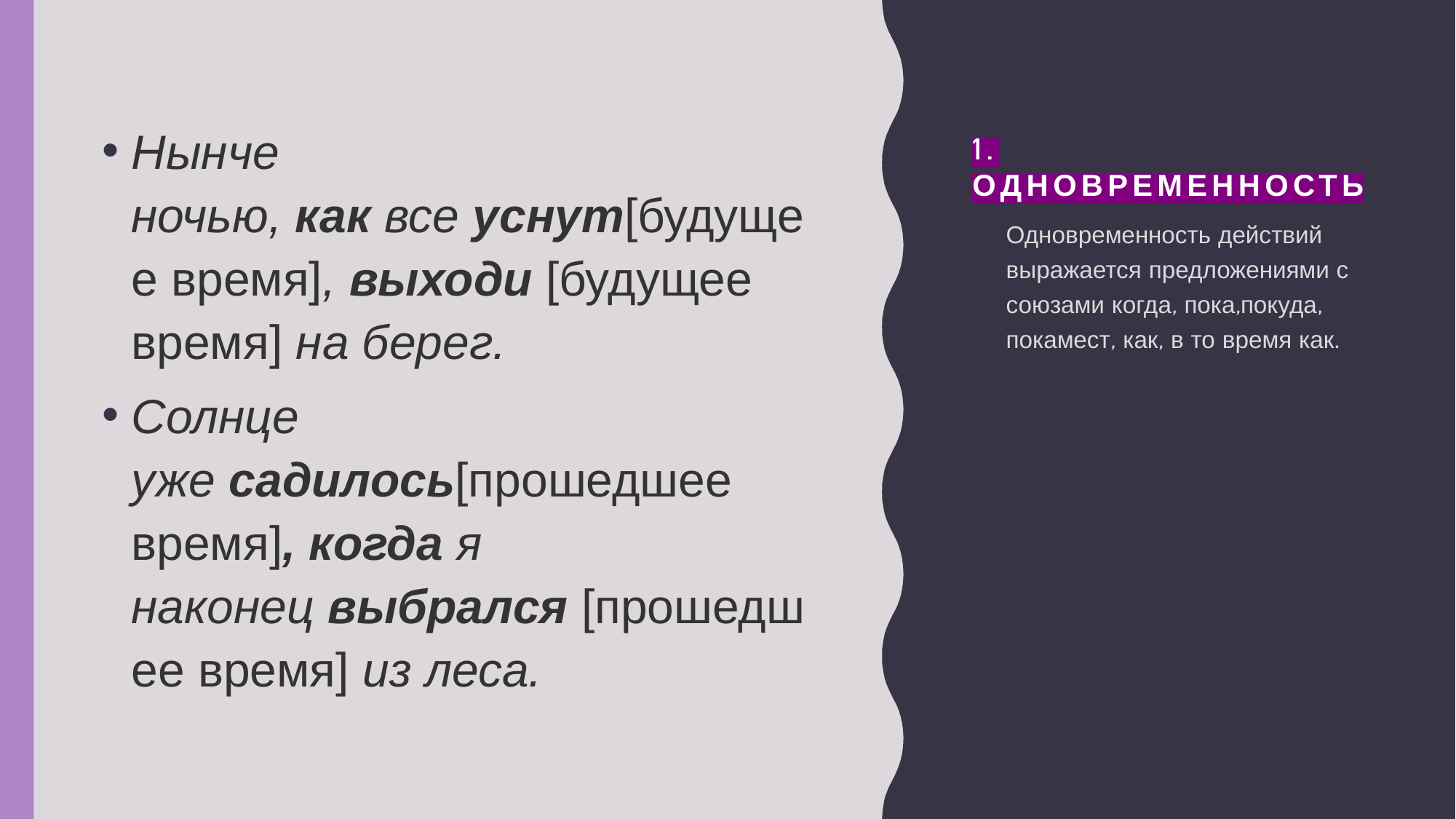

# 1. Одновременность
Нынче ночью, как все уснут[будущее время], выходи [будущее время] на берег.
Солнце уже садилось[прошедшее время], когда я наконец выбрался [прошедшее время] из леса.
Одновременность действий выражается предложениями с союзами когда, пока,покуда, покамест, как, в то время как.